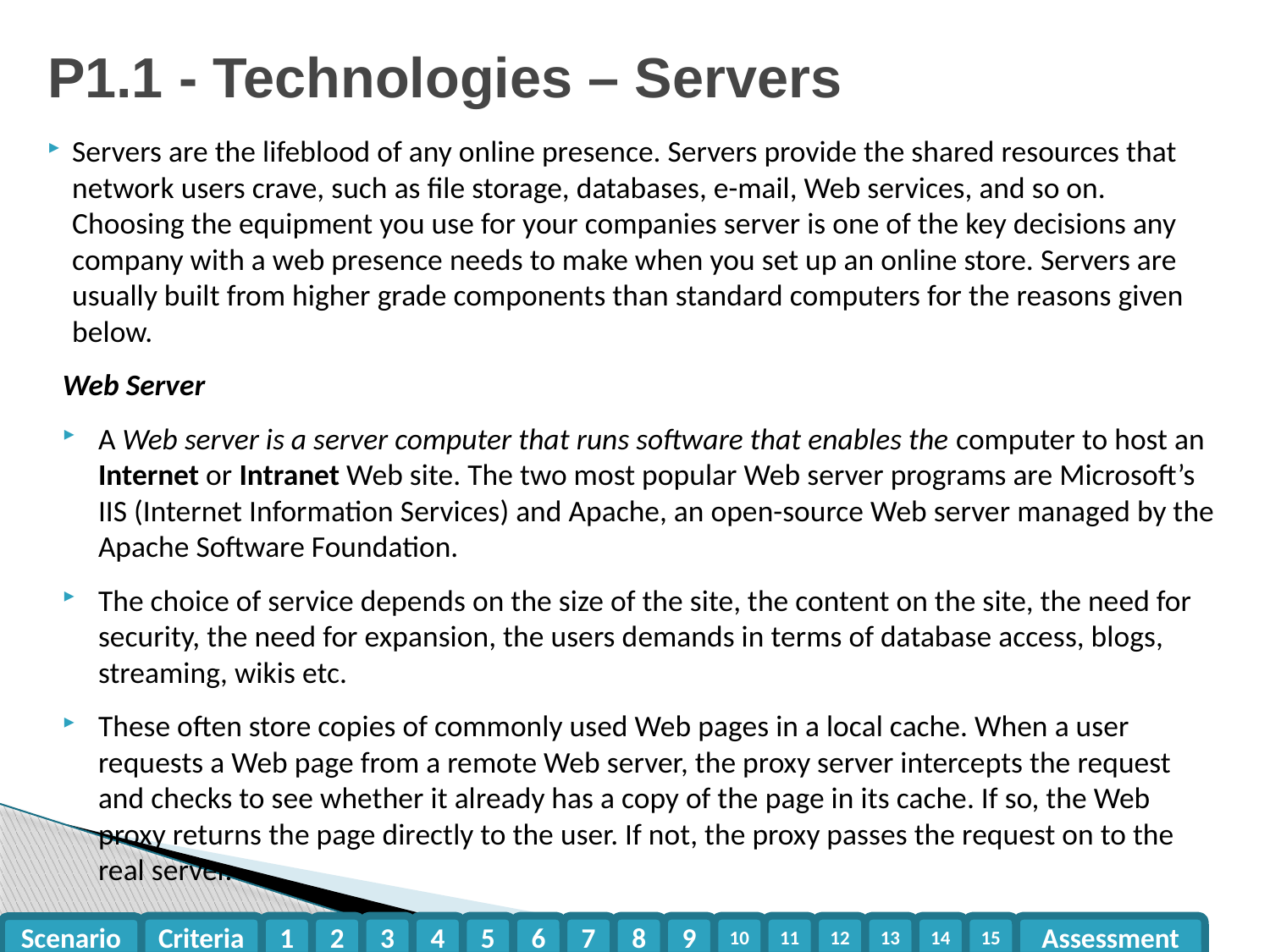

# P1.1 - Technologies – Servers
Servers are the lifeblood of any online presence. Servers provide the shared resources that network users crave, such as file storage, databases, e-mail, Web services, and so on. Choosing the equipment you use for your companies server is one of the key decisions any company with a web presence needs to make when you set up an online store. Servers are usually built from higher grade components than standard computers for the reasons given below.
Web Server
A Web server is a server computer that runs software that enables the computer to host an Internet or Intranet Web site. The two most popular Web server programs are Microsoft’s IIS (Internet Information Services) and Apache, an open-source Web server managed by the Apache Software Foundation.
The choice of service depends on the size of the site, the content on the site, the need for security, the need for expansion, the users demands in terms of database access, blogs, streaming, wikis etc.
These often store copies of commonly used Web pages in a local cache. When a user requests a Web page from a remote Web server, the proxy server intercepts the request and checks to see whether it already has a copy of the page in its cache. If so, the Web proxy returns the page directly to the user. If not, the proxy passes the request on to the real server.